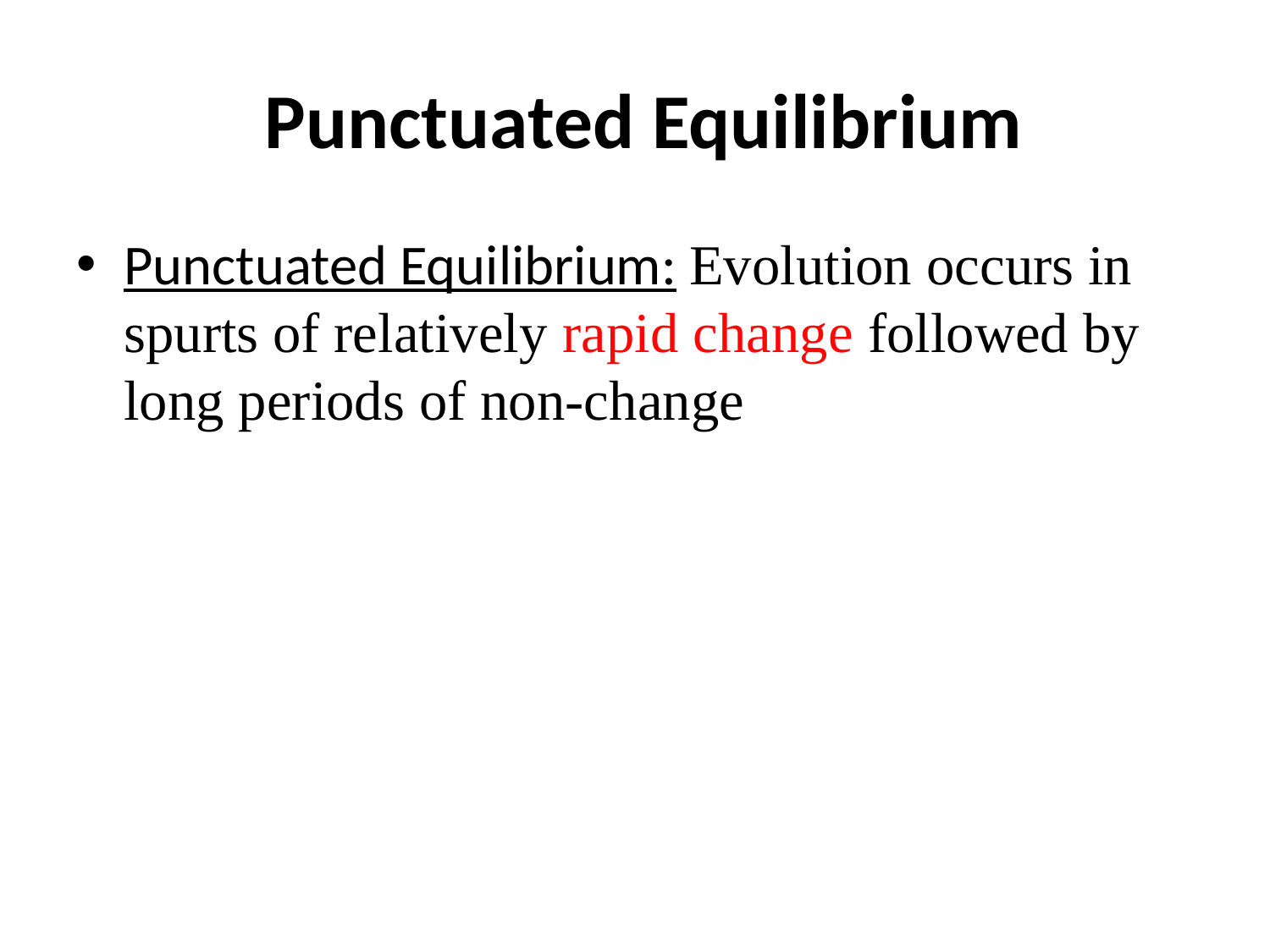

# Punctuated Equilibrium
Punctuated Equilibrium: Evolution occurs in spurts of relatively rapid change followed by long periods of non-change